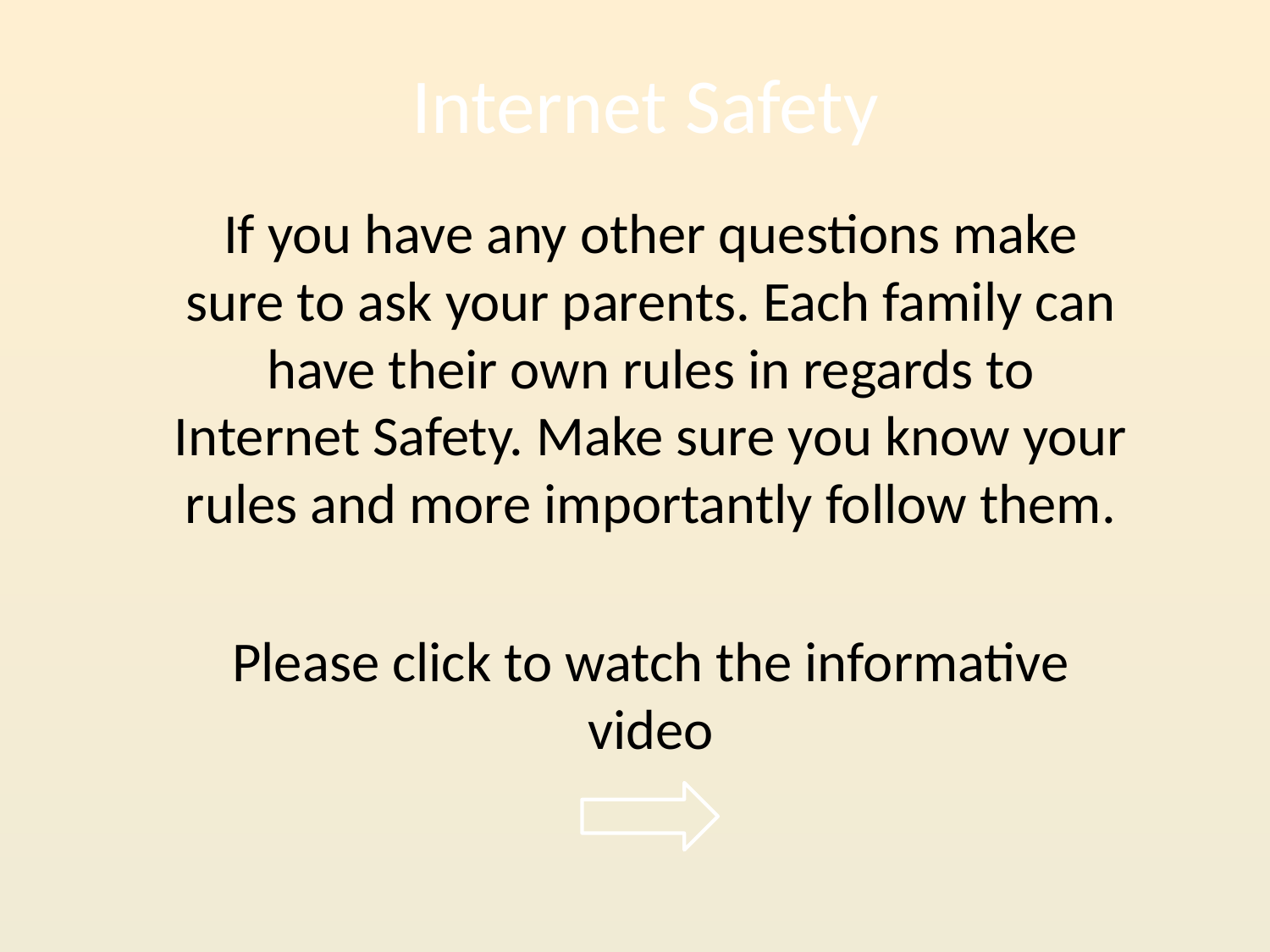

# Internet Safety
If you have any other questions make sure to ask your parents. Each family can have their own rules in regards to Internet Safety. Make sure you know your rules and more importantly follow them.

Please click to watch the informative video